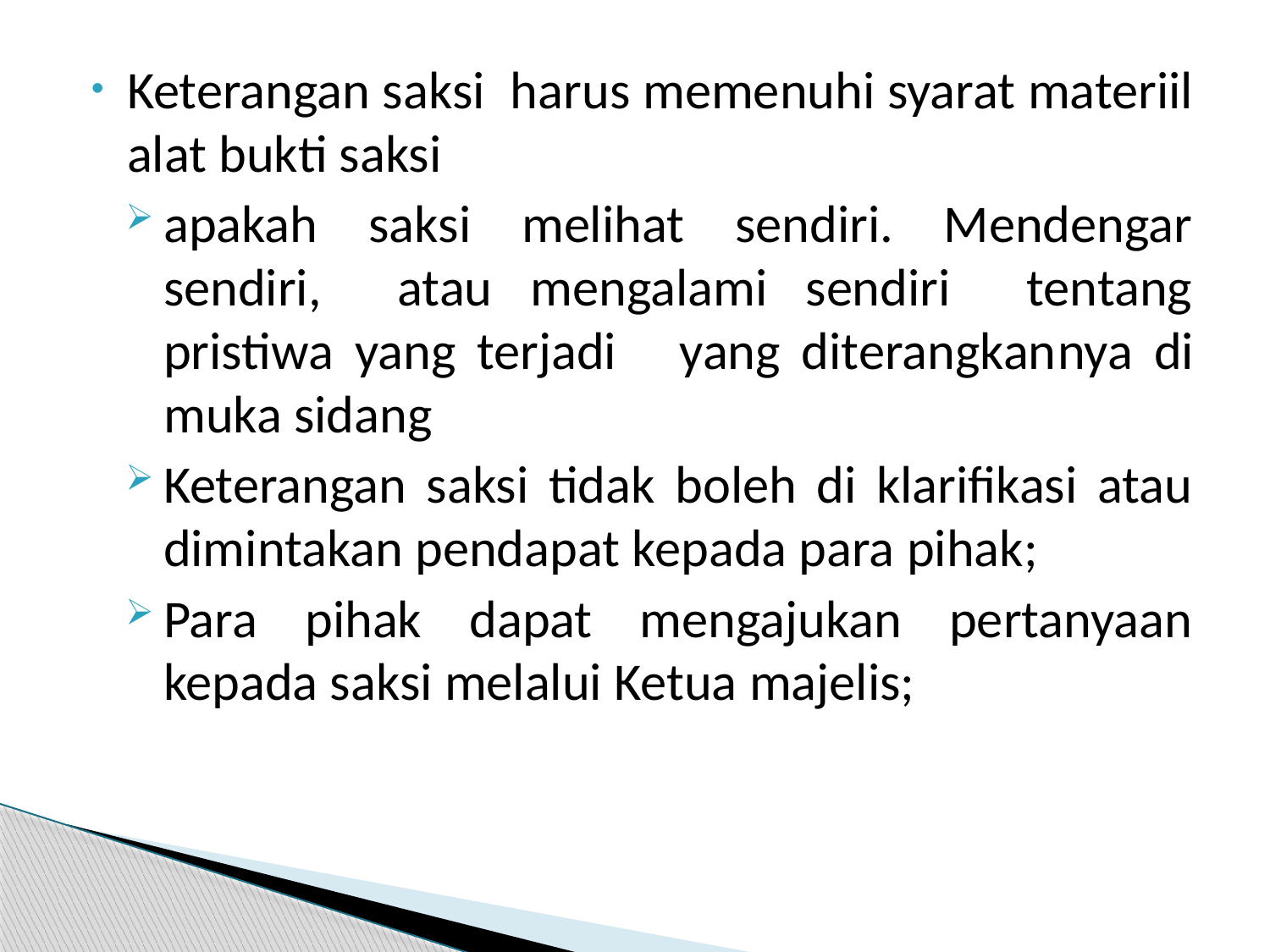

Keterangan saksi  harus memenuhi syarat materiil alat bukti saksi
apakah saksi melihat sendiri. Mendengar sendiri,  atau mengalami sendiri  tentang pristiwa yang terjadi   yang diterangkannya di muka sidang
Keterangan saksi tidak boleh di klarifikasi atau dimintakan pendapat kepada para pihak;
Para pihak dapat mengajukan pertanyaan kepada saksi melalui Ketua majelis;